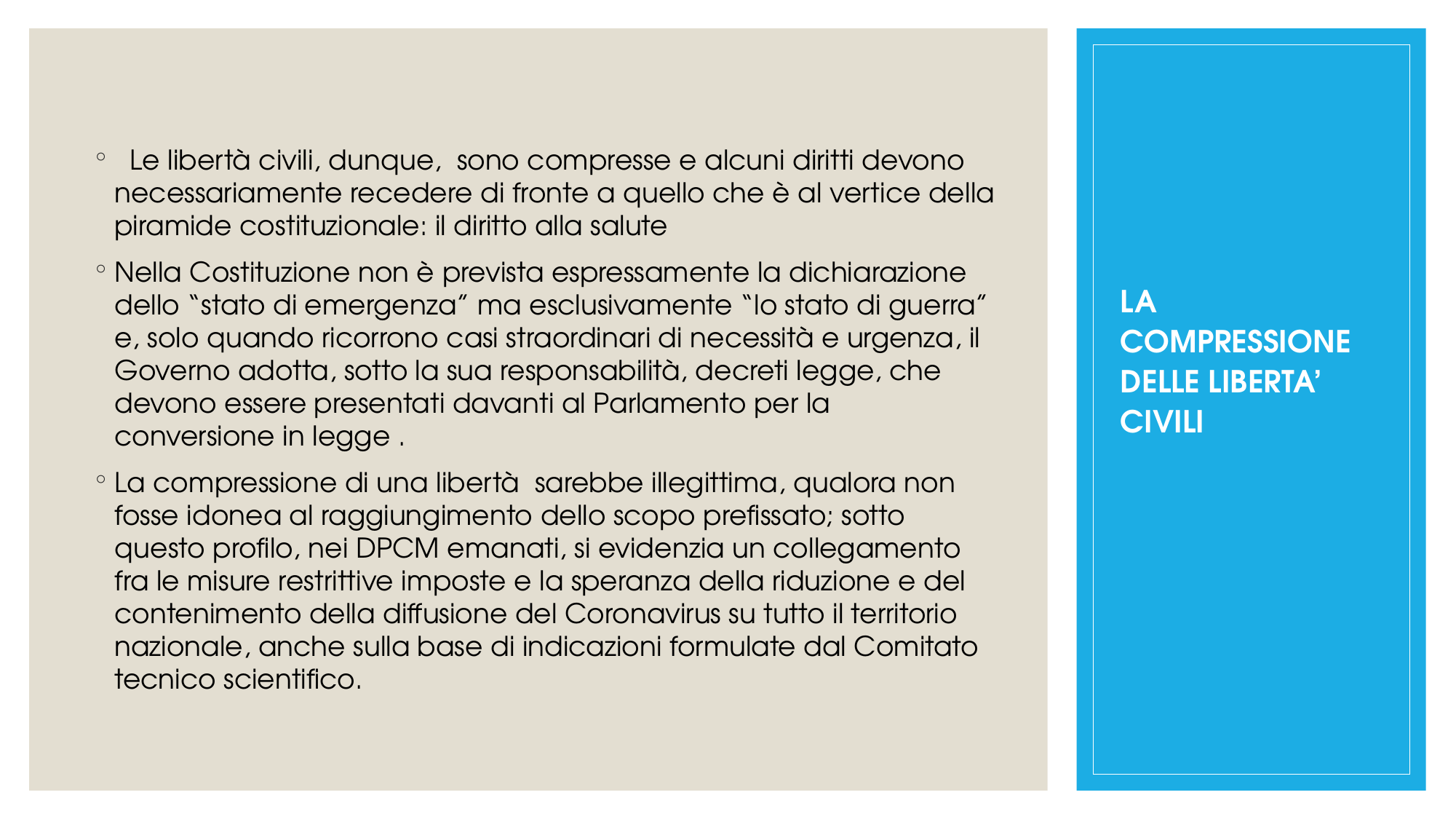

Le libertà civili, dunque,  sono compresse e alcuni diritti devono necessariamente recedere di fronte a quello che è al vertice della piramide costituzionale: il diritto alla salute
Nella Costituzione non è prevista espressamente la dichiarazione dello “stato di emergenza” ma esclusivamente “lo stato di guerra” e, solo quando ricorrono casi straordinari di necessità e urgenza, il Governo adotta, sotto la sua responsabilità, decreti legge, che devono essere presentati davanti al Parlamento per la conversione in legge .
La compressione di una libertà  sarebbe illegittima, qualora non fosse idonea al raggiungimento dello scopo prefissato; sotto questo profilo, nei DPCM emanati, si evidenzia un collegamento fra le misure restrittive imposte e la speranza della riduzione e del contenimento della diffusione del Coronavirus su tutto il territorio nazionale, anche sulla base di indicazioni formulate dal Comitato tecnico scientifico.
LA COMPRESSIONE DELLE LIBERTA’ CIVILI